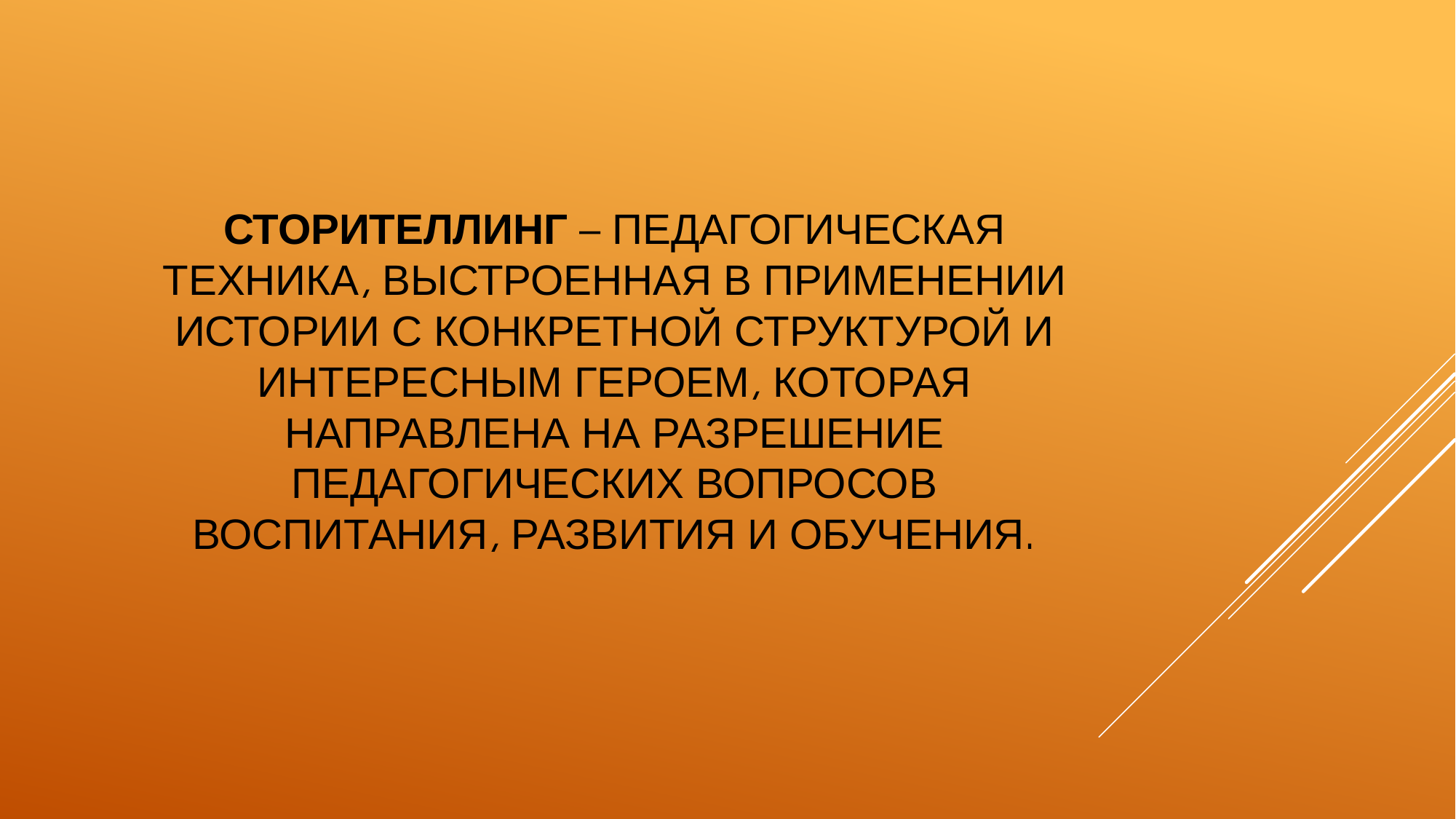

# СТОРИТЕЛЛИНГ – педагогическая техника, выстроенная в применении истории с конкретной структурой и интересным героем, которая направлена на разрешение педагогических вопросов воспитания, развития и обучения.